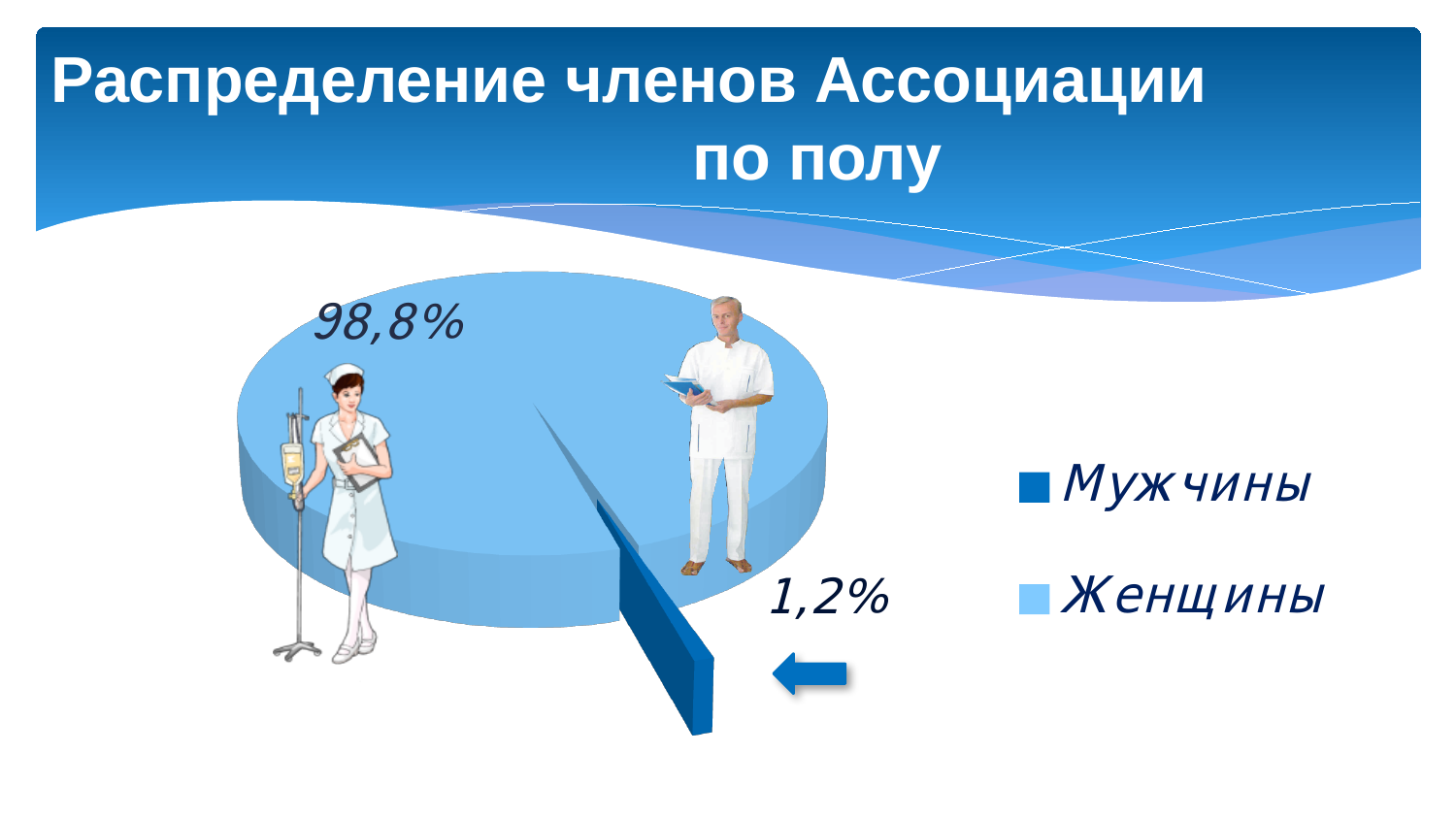

# Распределение членов Ассоциации                      по полу

[unsupported chart]